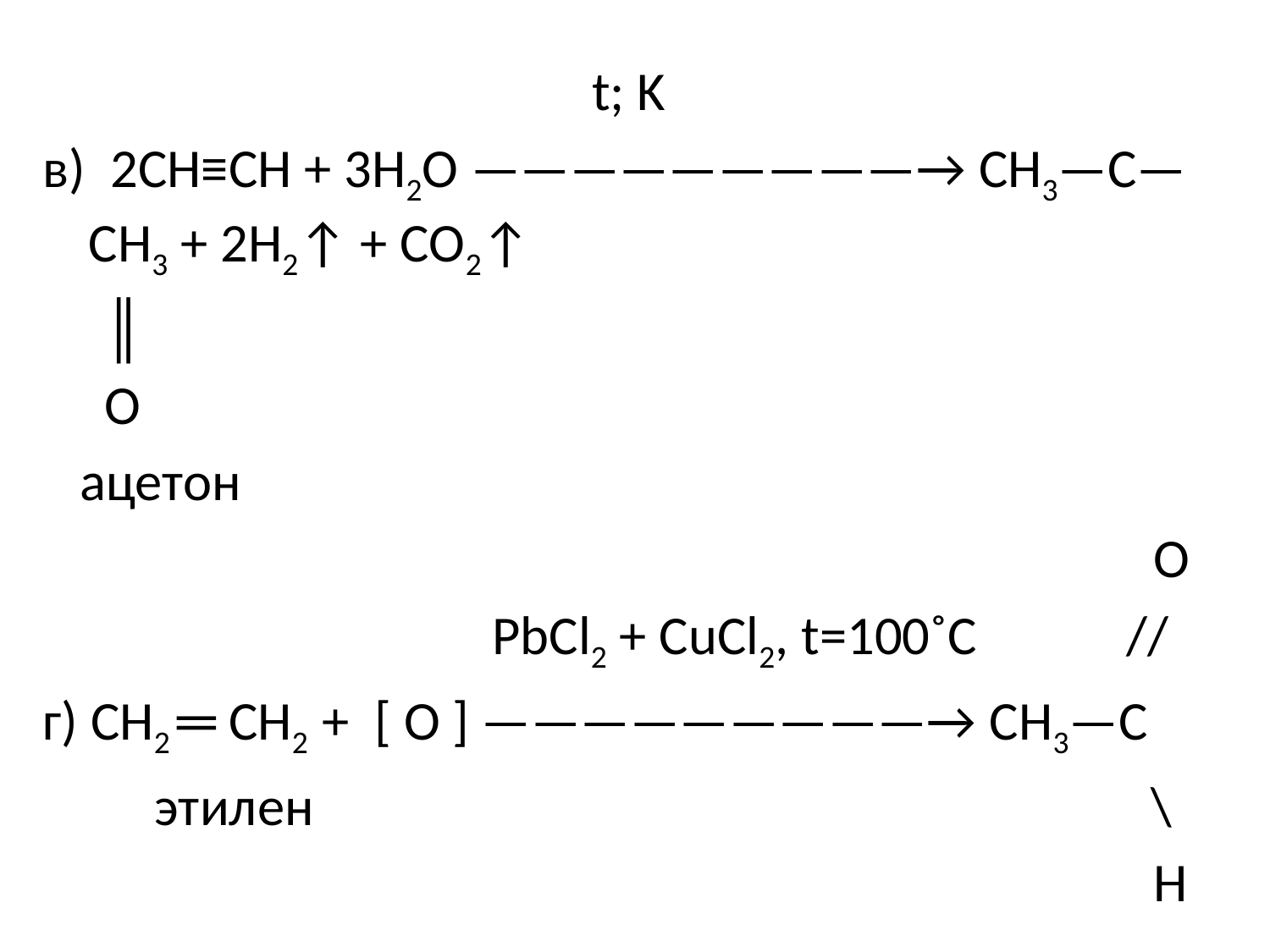

t; K
в)  2СН≡СН + 3Н2О —————————→ СН3—С—СН3 + 2Н2↑ + СО2↑
     ║
     О
   ацетон
                                                                                         О
                                    PbCl2 + CuCl2, t=100˚C            //
г) СН2 ═ СН2  +  [ О ] —————————→ СН3—С
         этилен                                                                   \
                                                                                         Н